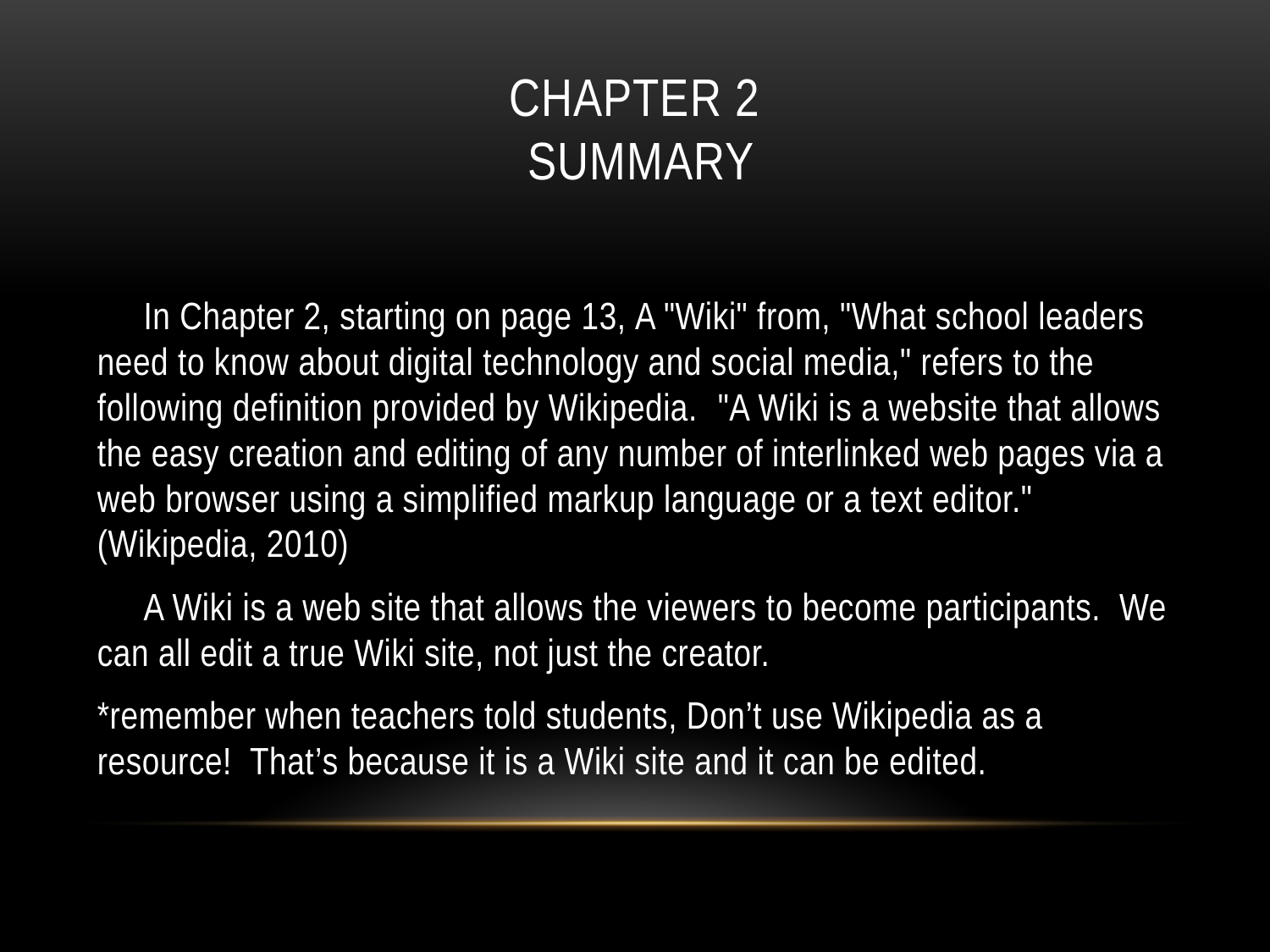

# Chapter 2 Summary

     In Chapter 2, starting on page 13, A "Wiki" from, "What school leaders need to know about digital technology and social media," refers to the following definition provided by Wikipedia.  "A Wiki is a website that allows the easy creation and editing of any number of interlinked web pages via a web browser using a simplified markup language or a text editor." (Wikipedia, 2010)
     A Wiki is a web site that allows the viewers to become participants.  We can all edit a true Wiki site, not just the creator.
*remember when teachers told students, Don’t use Wikipedia as a resource!  That’s because it is a Wiki site and it can be edited.